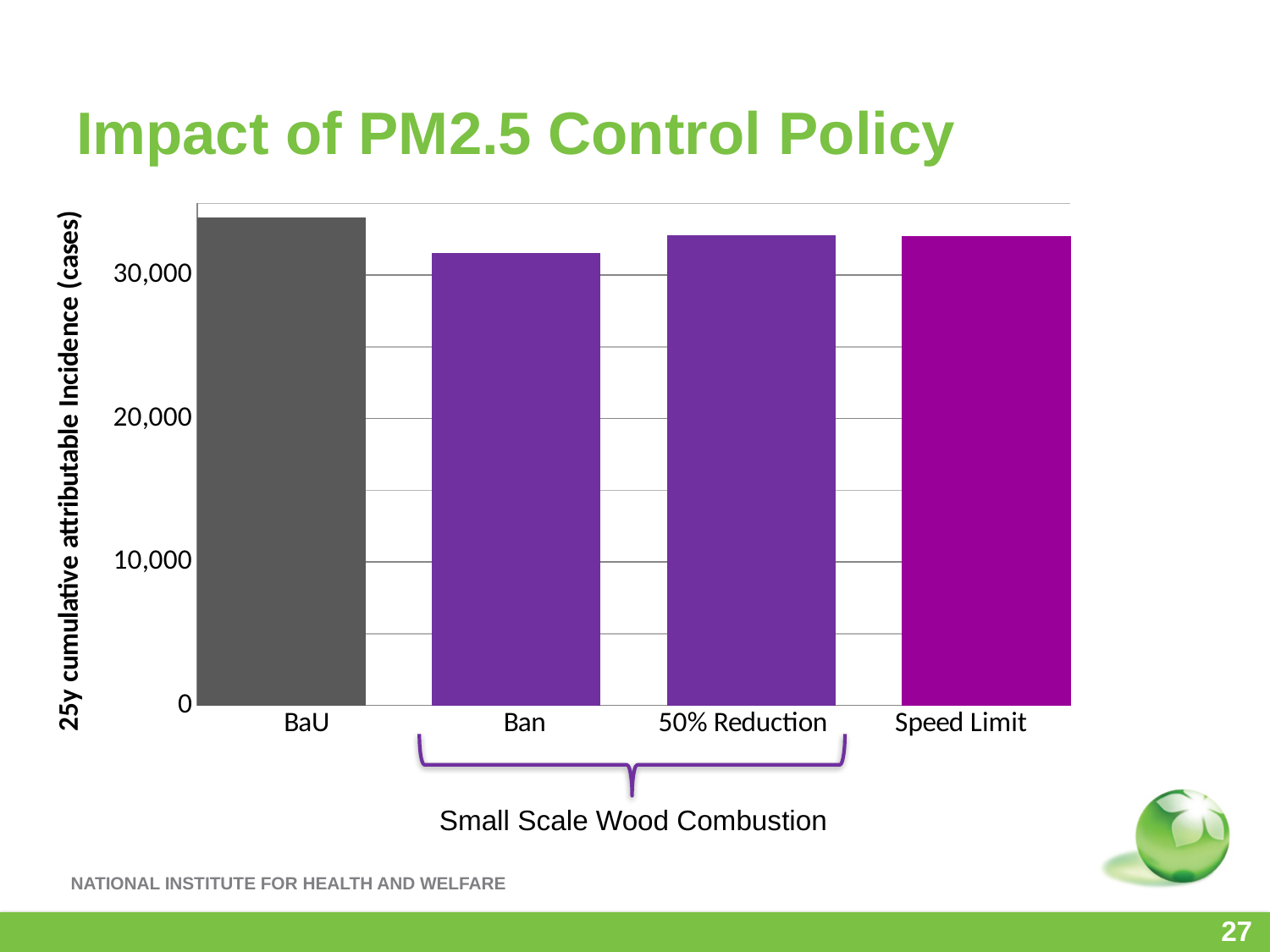

# Impact of PM2.5 Control Policy

### Chart

| Category | BaU | Ban | 50% Reduction | Speed Limit |
|---|---|---|---|---|
| BaU | 34015.71330384819 | None | None | None |
| Ban | None | 31519.83290022696 | None | None |
| 50% Reduction | None | None | 32770.08834052053 | None |
| Speed Limit | None | None | None | 32670.238534485157 |
Small Scale Wood Combustion
27